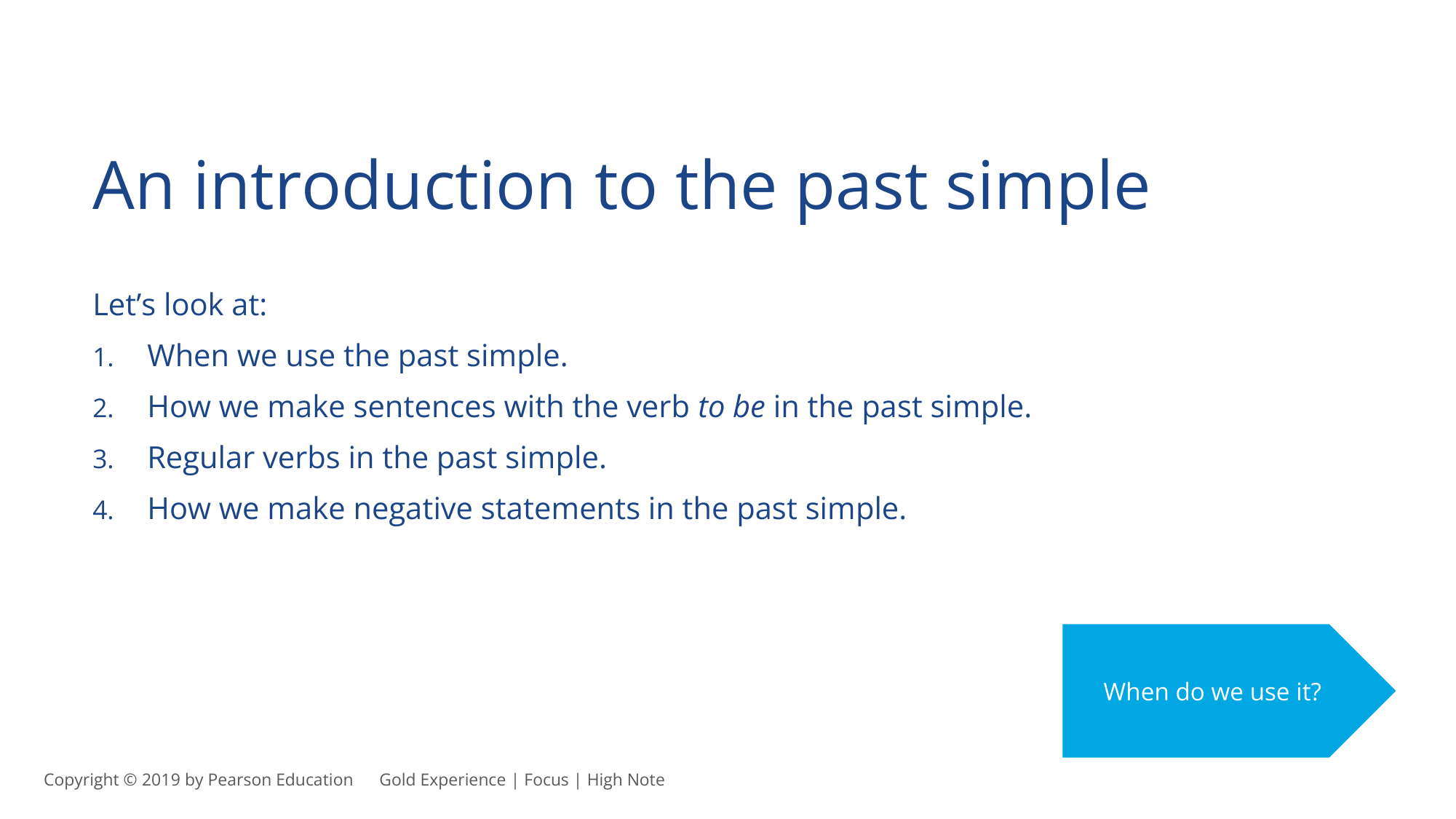

An introduction to the past simple
Let’s look at:
When we use the past simple.
How we make sentences with the verb to be in the past simple.
Regular verbs in the past simple.
How we make negative statements in the past simple.
When do we use it?
Copyright © 2019 by Pearson Education      Gold Experience | Focus | High Note